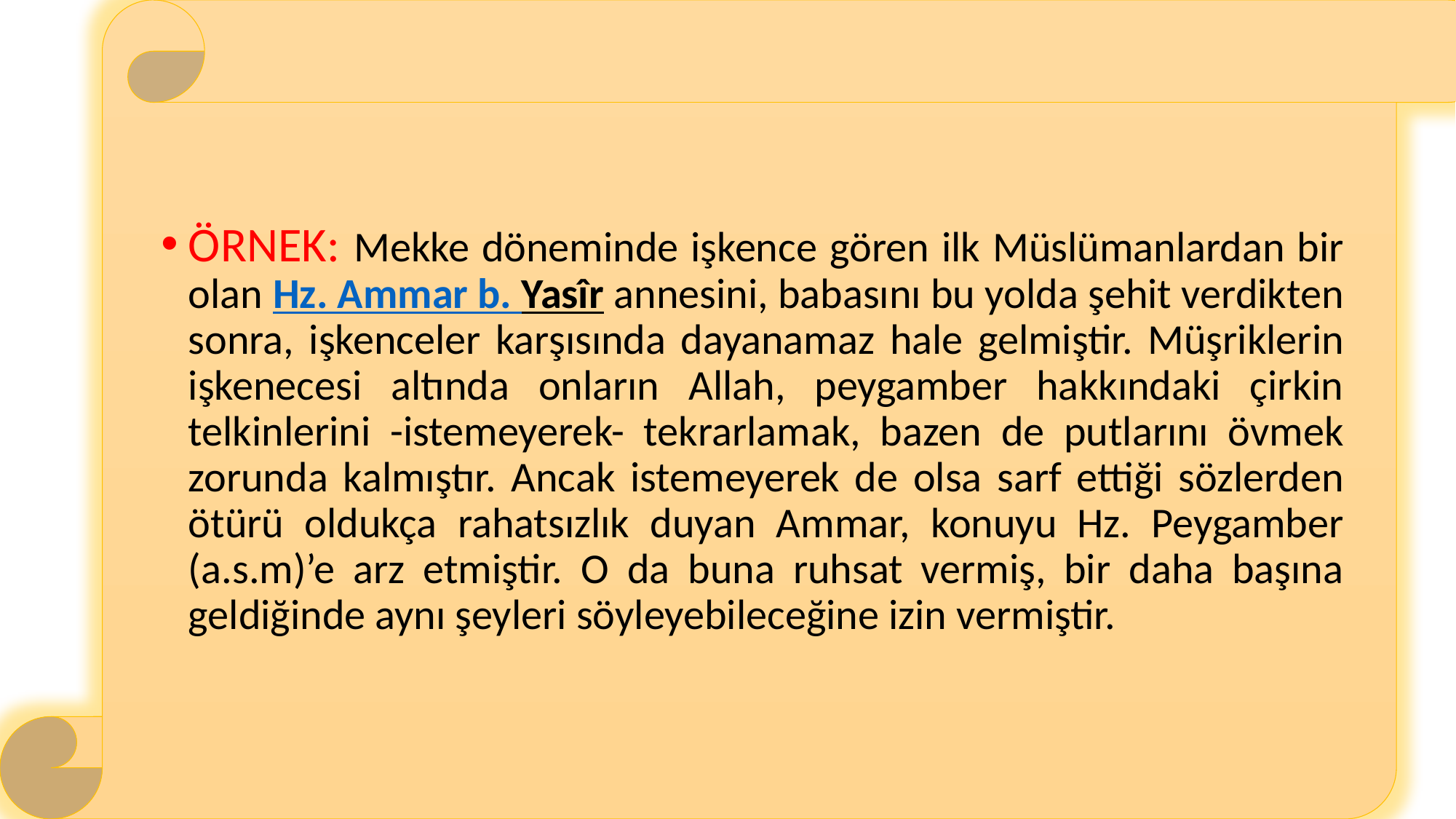

ÖRNEK: Mekke döneminde işkence gören ilk Müslümanlardan bir olan Hz. Ammar b. Yasîr annesini, babasını bu yolda şehit verdikten sonra, işkenceler karşısında dayanamaz hale gelmiştir. Müşriklerin işkenecesi altında onların Allah, peygamber hakkındaki çirkin telkinlerini -istemeyerek- tekrarlamak, bazen de putlarını övmek zorunda kalmıştır. Ancak istemeyerek de olsa sarf ettiği sözlerden ötürü oldukça rahatsızlık duyan Ammar, konuyu Hz. Peygamber (a.s.m)’e arz etmiştir. O da buna ruhsat vermiş, bir daha başına geldiğinde aynı şeyleri söyleyebileceğine izin vermiştir.